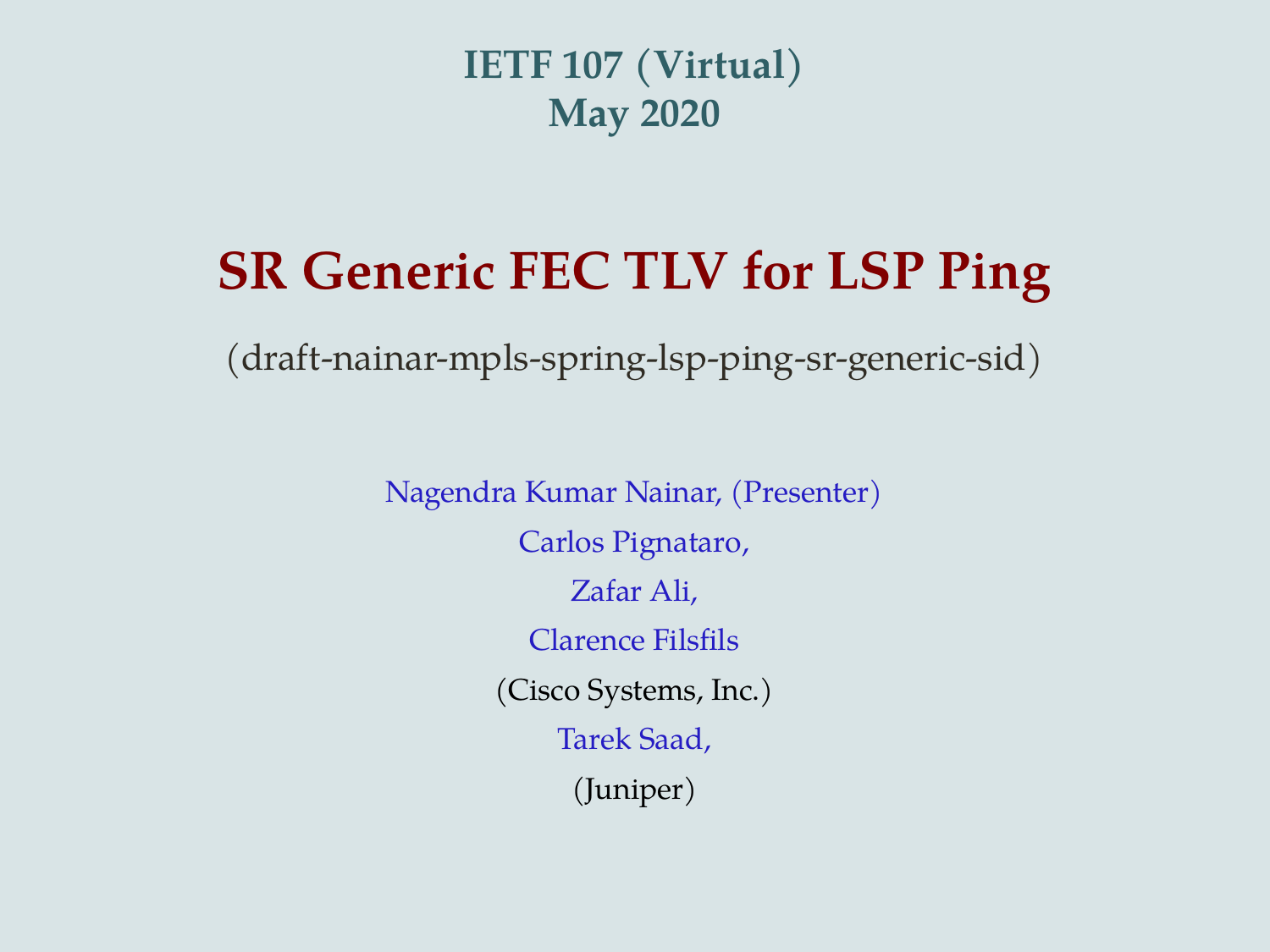

# IETF 107 (Virtual) May 2020

SR Generic FEC TLV for LSP Ping
(draft-nainar-mpls-spring-lsp-ping-sr-generic-sid)

Nagendra Kumar Nainar, (Presenter)
Carlos Pignataro,
Zafar Ali,
Clarence Filsfils
(Cisco Systems, Inc.)
Tarek Saad,
(Juniper)